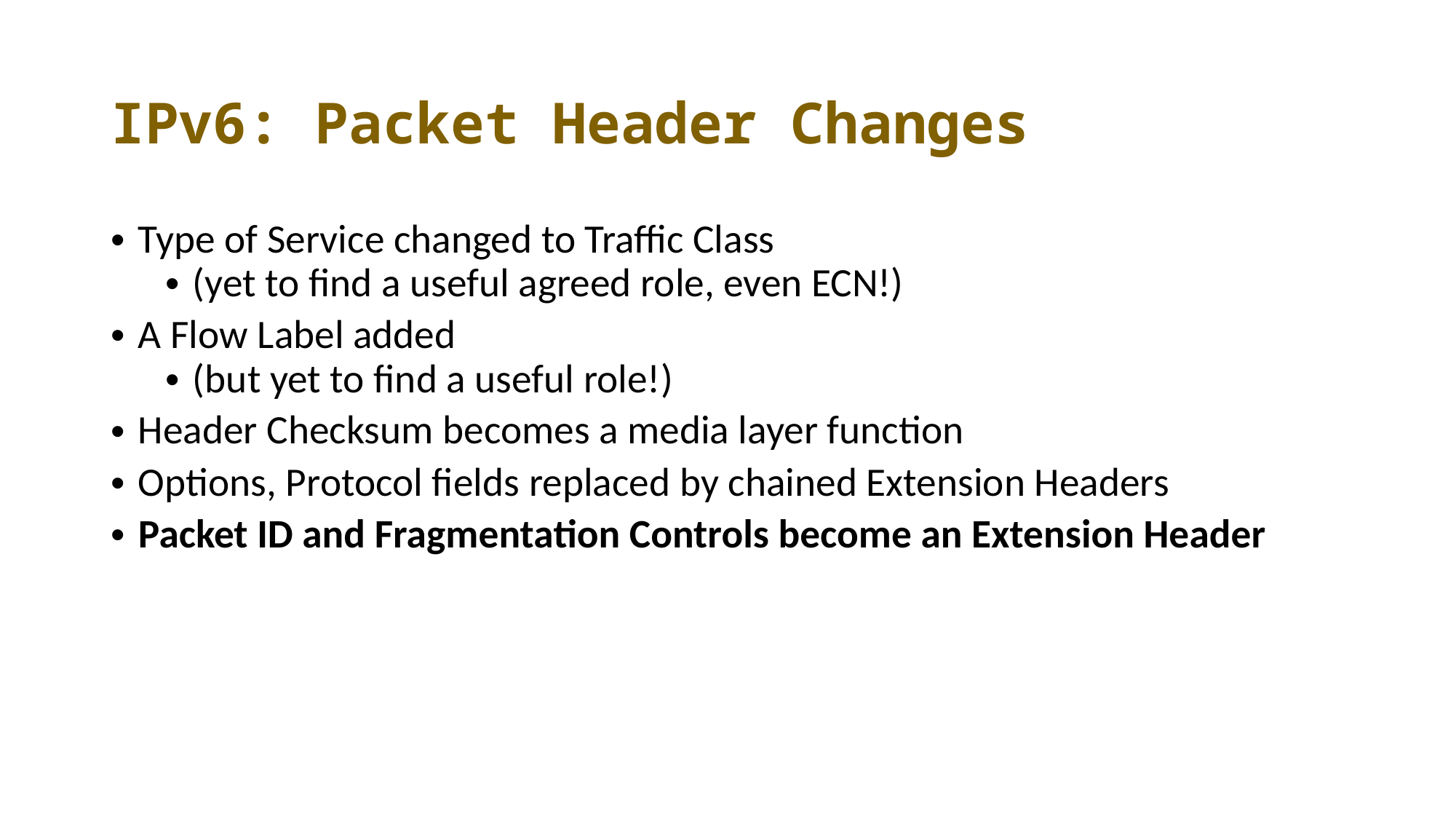

# IPv6: Packet Header Changes
Type of Service changed to Traffic Class
(yet to find a useful agreed role, even ECN!)
A Flow Label added
(but yet to find a useful role!)
Header Checksum becomes a media layer function
Options, Protocol fields replaced by chained Extension Headers
Packet ID and Fragmentation Controls become an Extension Header